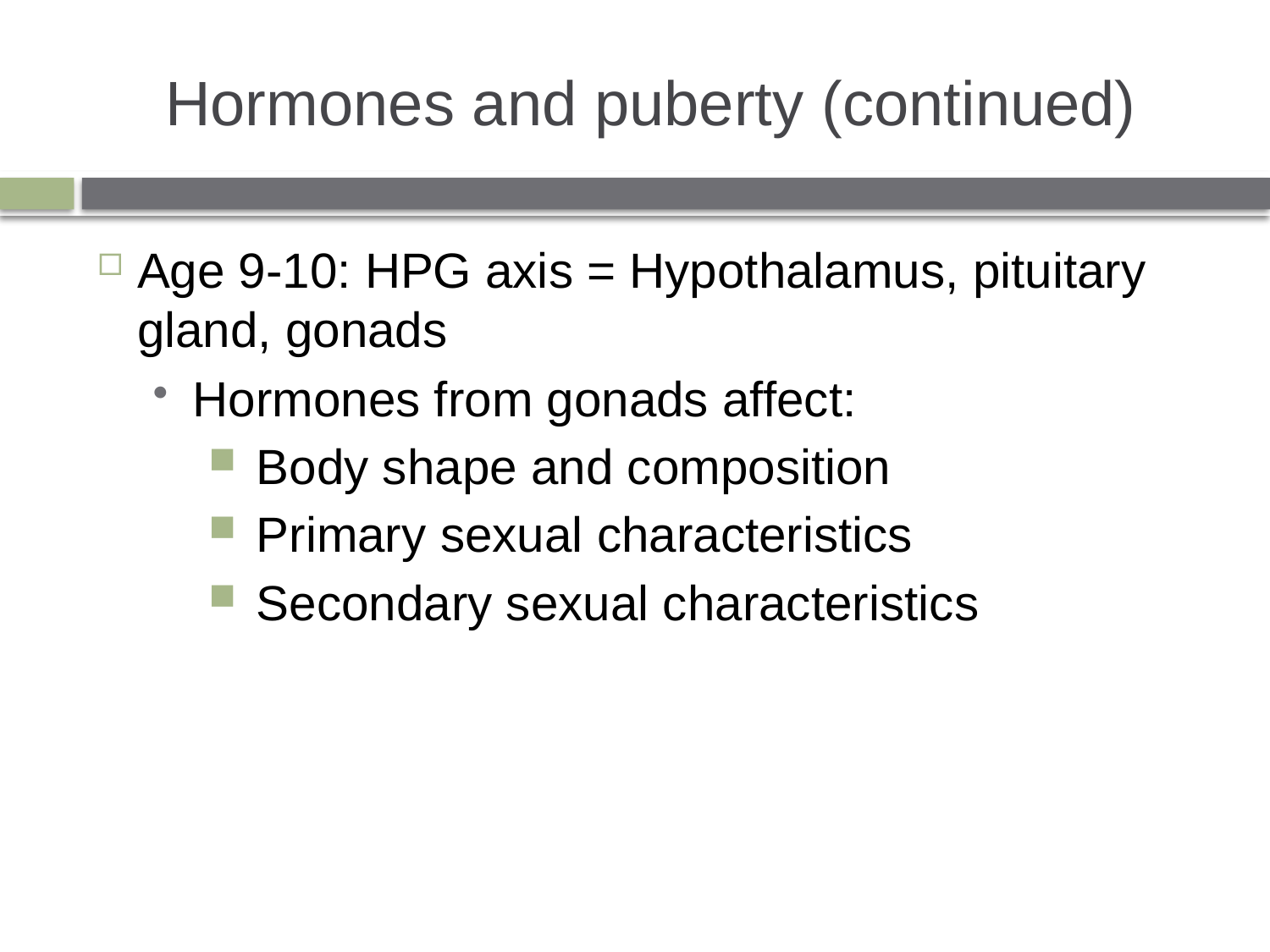

# Hormones and puberty (continued)
Age 9-10: HPG axis = Hypothalamus, pituitary gland, gonads
Hormones from gonads affect:
Body shape and composition
Primary sexual characteristics
Secondary sexual characteristics